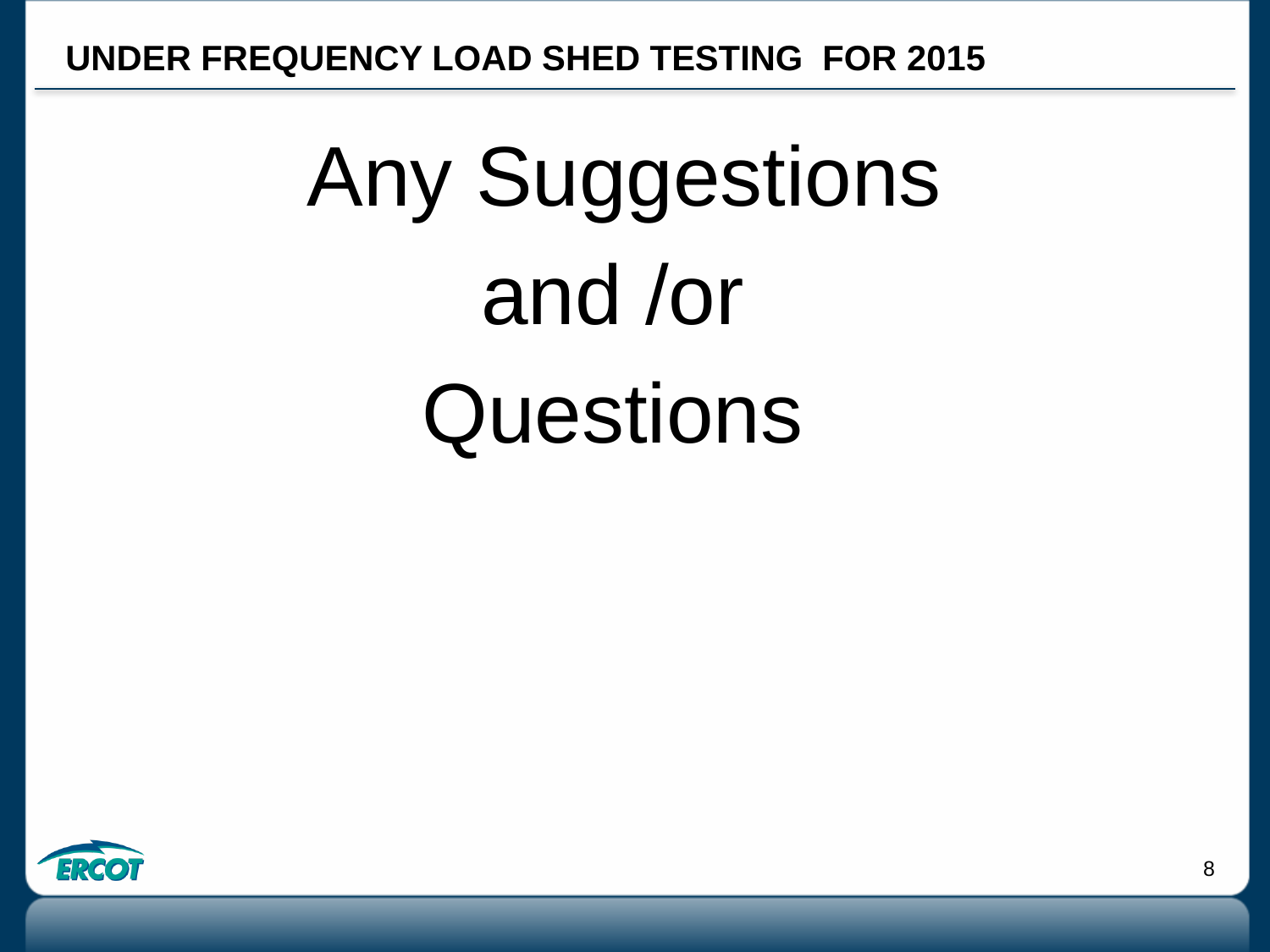

# UNDER FREQUENCY LOAD SHED TESTING  FOR 2015
Any Suggestions
and /or
Questions